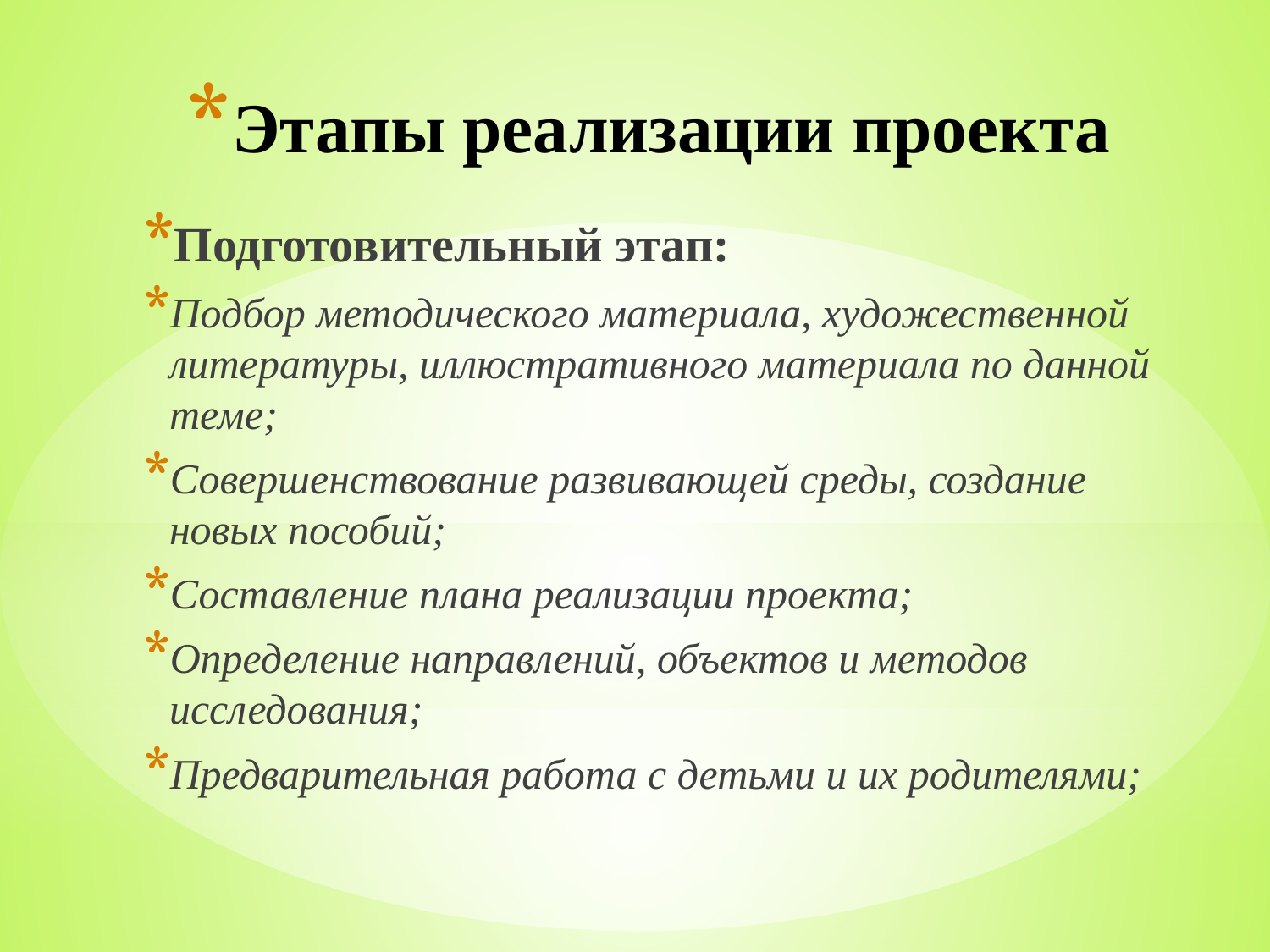

# Этапы реализации проекта
Подготовительный этап:
Подбор методического материала, художественной литературы, иллюстративного материала по данной теме;
Совершенствование развивающей среды, создание новых пособий;
Составление плана реализации проекта;
Определение направлений, объектов и методов исследования;
Предварительная работа с детьми и их родителями;